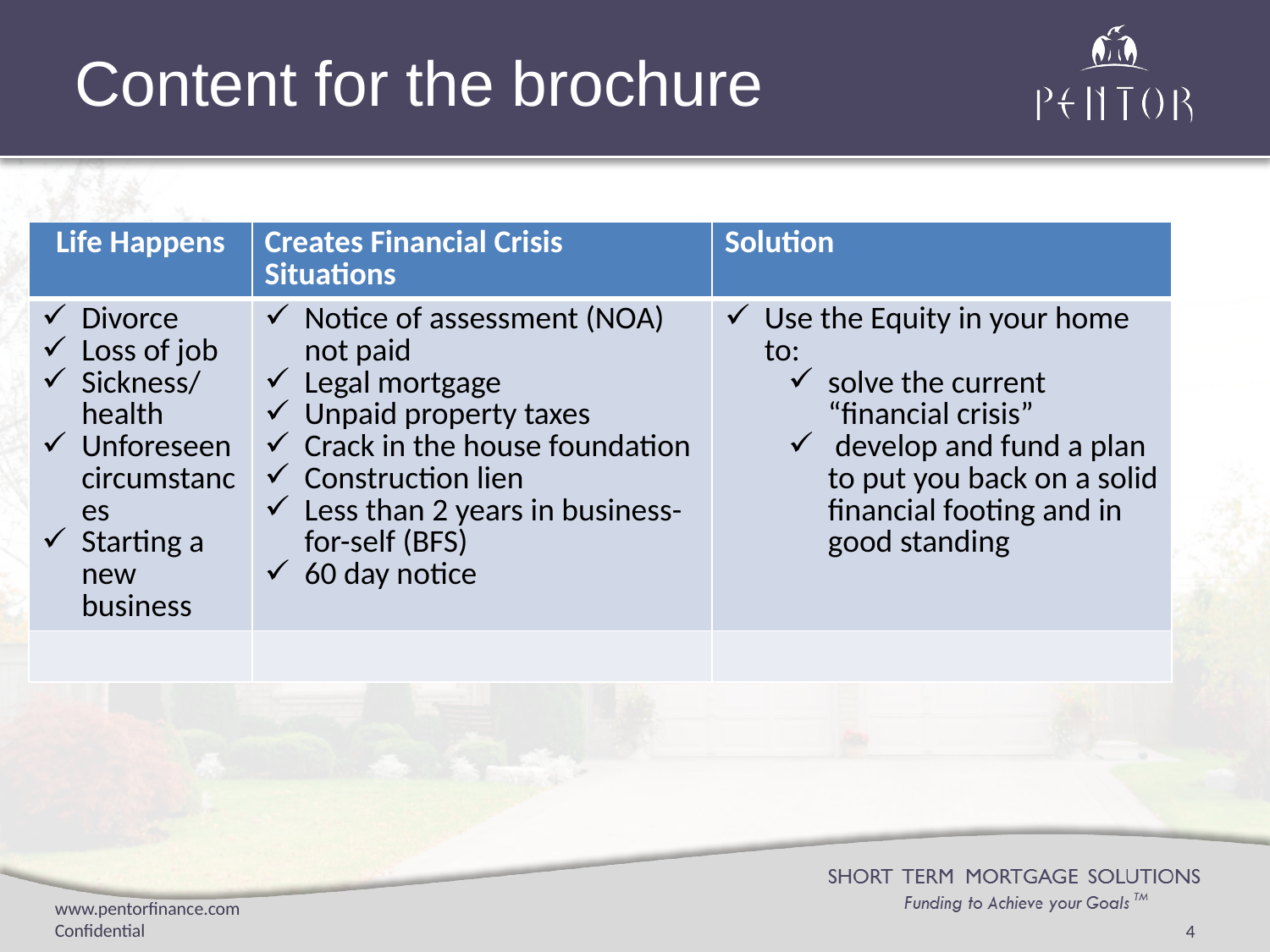

# Content for the brochure
| Life Happens | Creates Financial Crisis Situations | Solution |
| --- | --- | --- |
| Divorce Loss of job Sickness/health Unforeseen circumstances Starting a new business | Notice of assessment (NOA) not paid Legal mortgage Unpaid property taxes Crack in the house foundation Construction lien Less than 2 years in business-for-self (BFS) 60 day notice | Use the Equity in your home to: solve the current “financial crisis” develop and fund a plan to put you back on a solid financial footing and in good standing |
|  |  |  |
4